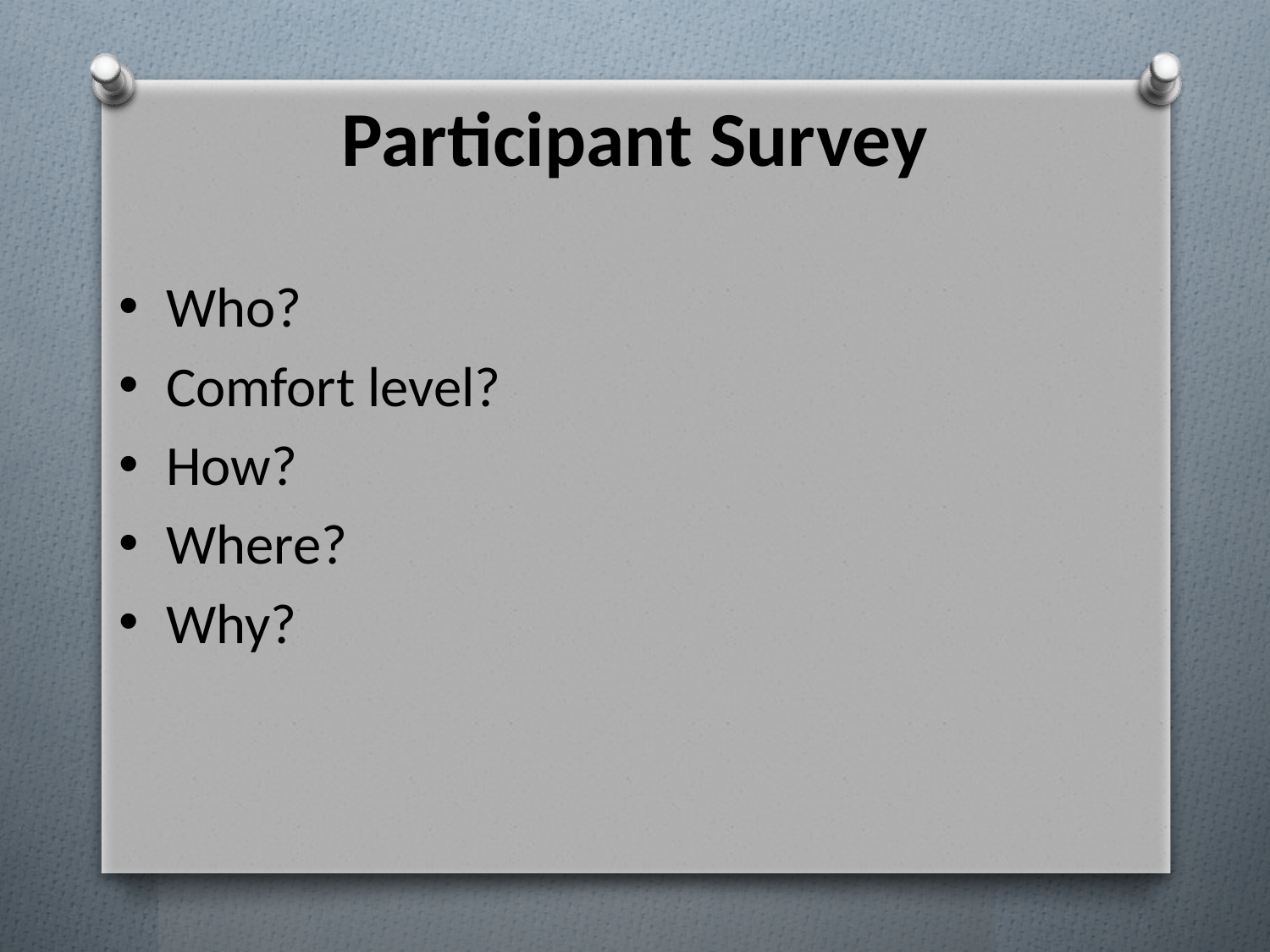

Participant Survey
Who?
Comfort level?
How?
Where?
Why?